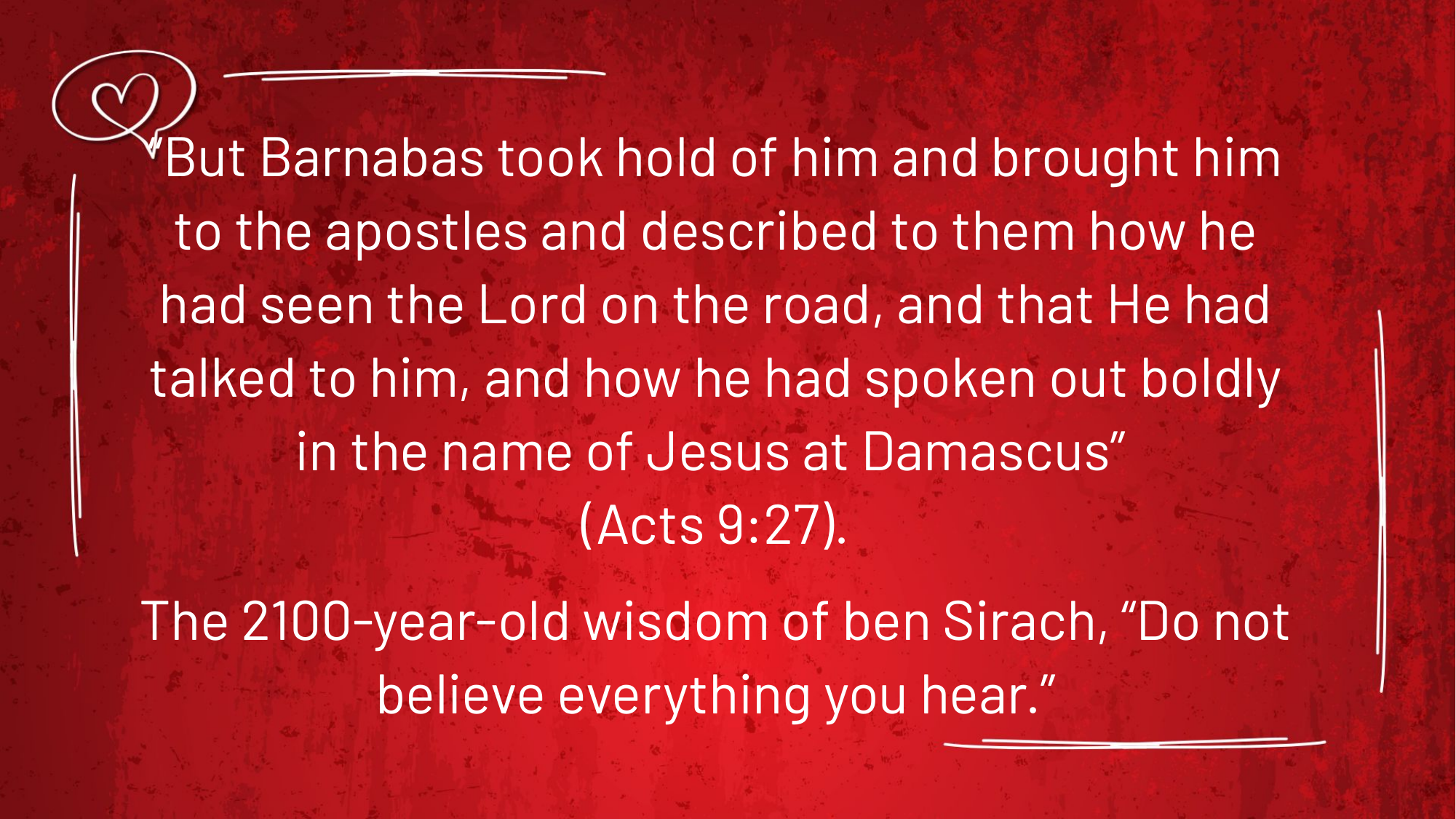

“But Barnabas took hold of him and brought him to the apostles and described to them how he had seen the Lord on the road, and that He had talked to him, and how he had spoken out boldly in the name of Jesus at Damascus”
(Acts 9:27).
The 2100-year-old wisdom of ben Sirach, “Do not believe everything you hear.”